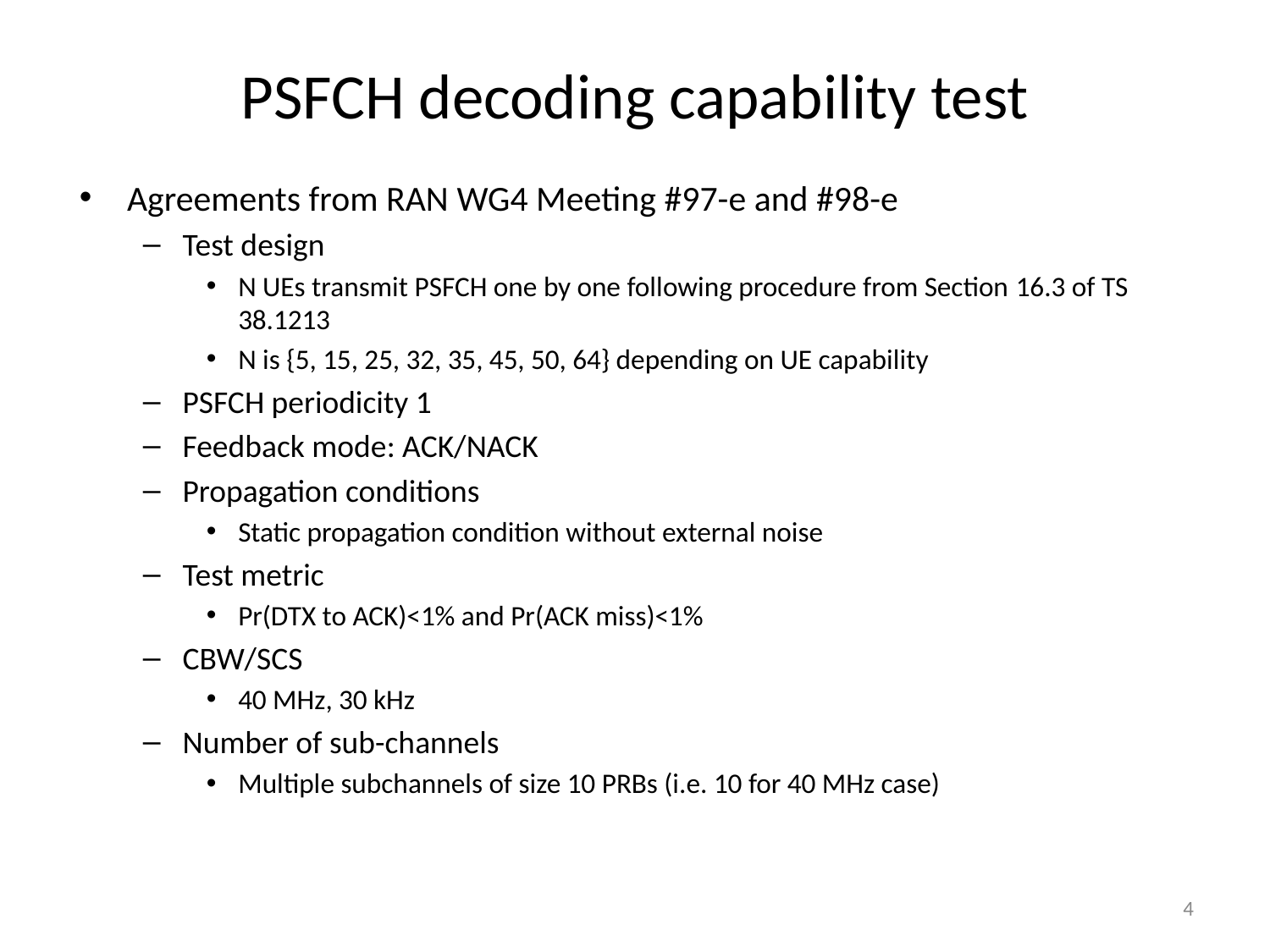

# PSFCH decoding capability test
Agreements from RAN WG4 Meeting #97-e and #98-e
Test design
N UEs transmit PSFCH one by one following procedure from Section 16.3 of TS 38.1213
N is {5, 15, 25, 32, 35, 45, 50, 64} depending on UE capability
PSFCH periodicity 1
Feedback mode: ACK/NACK
Propagation conditions
Static propagation condition without external noise
Test metric
Pr(DTX to ACK)<1% and Pr(ACK miss)<1%
CBW/SCS
40 MHz, 30 kHz
Number of sub-channels
Multiple subchannels of size 10 PRBs (i.e. 10 for 40 MHz case)
4